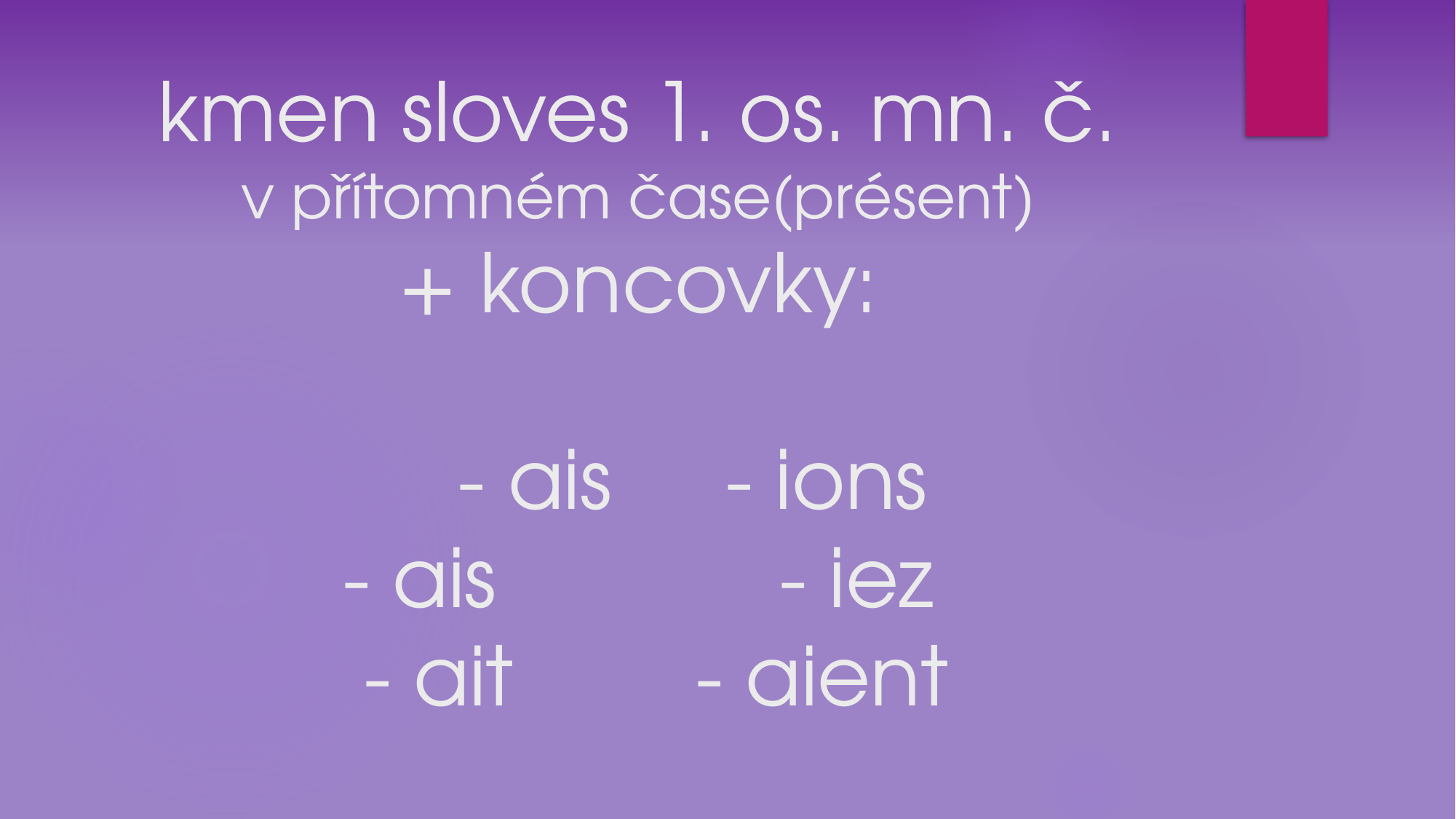

# kmen sloves 1. os. mn. č. v přítomném čase(présent) + koncovky: - ais     - ions - ais	  		- iez - ait	     - aient